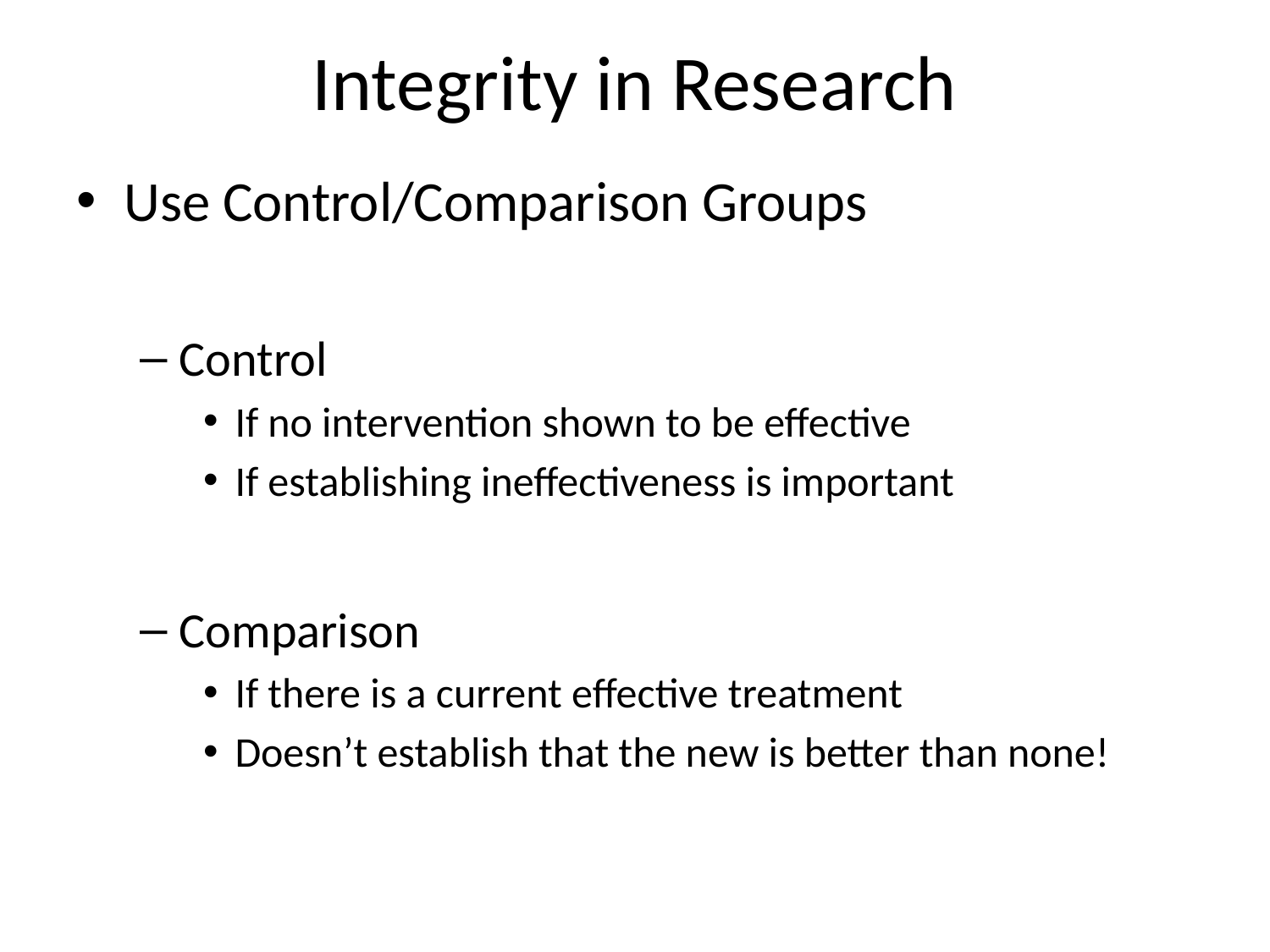

# Integrity in Research
Use Control/Comparison Groups

Control
If no intervention shown to be effective
If establishing ineffectiveness is important

Comparison
If there is a current effective treatment
Doesn’t establish that the new is better than none!